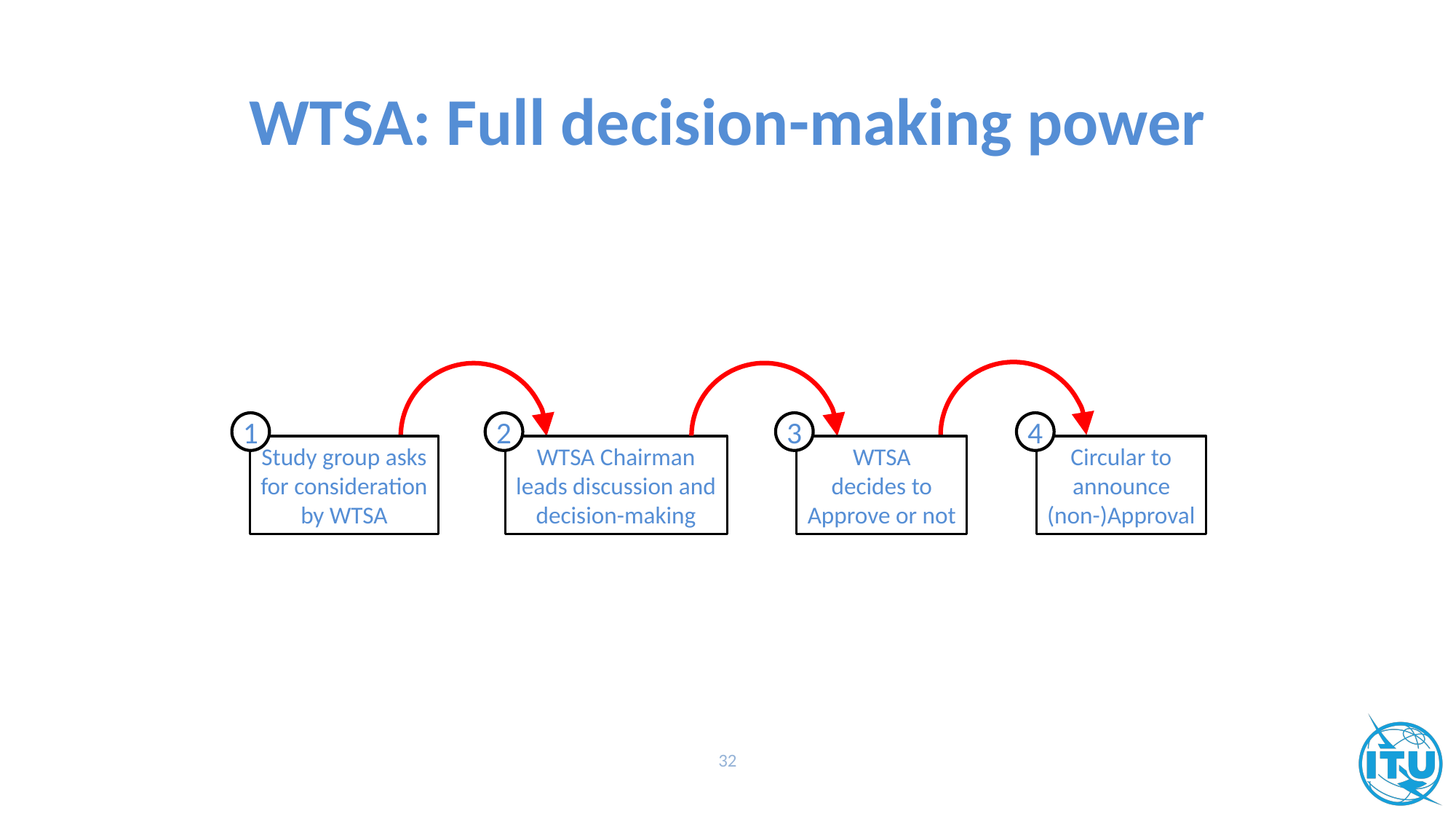

# WTSA: Full decision-making power

4

Circular to
announce
(non-)Approval

3

WTSA
decides to
Approve or not

2

WTSA Chairman
leads discussion and
decision-making
1

Study group asks
for consideration
by WTSA
32